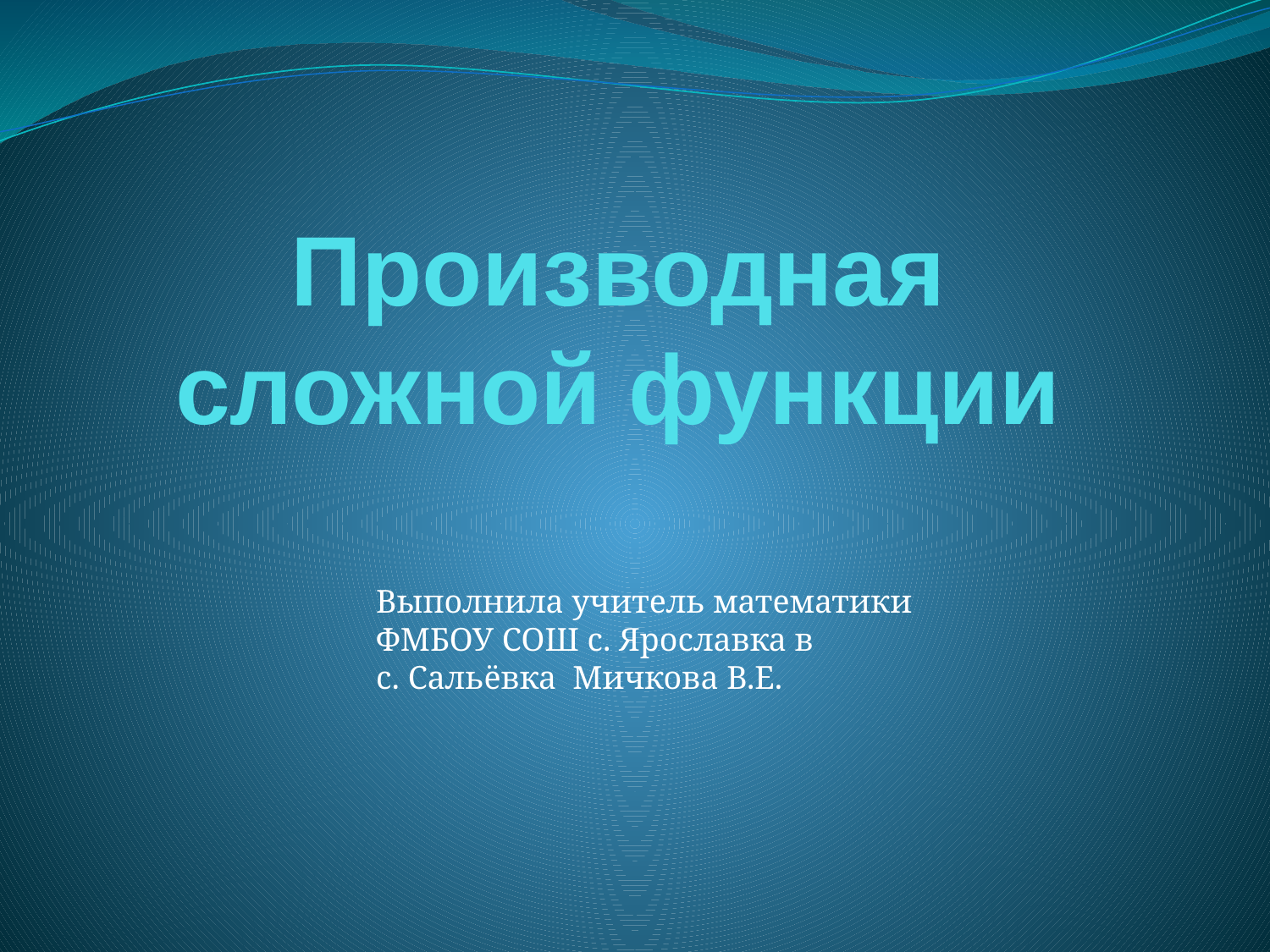

# Производная сложной функции

Выполнила учитель математики
ФМБОУ СОШ с. Ярославка в
с. Сальёвка  Мичкова В.Е.